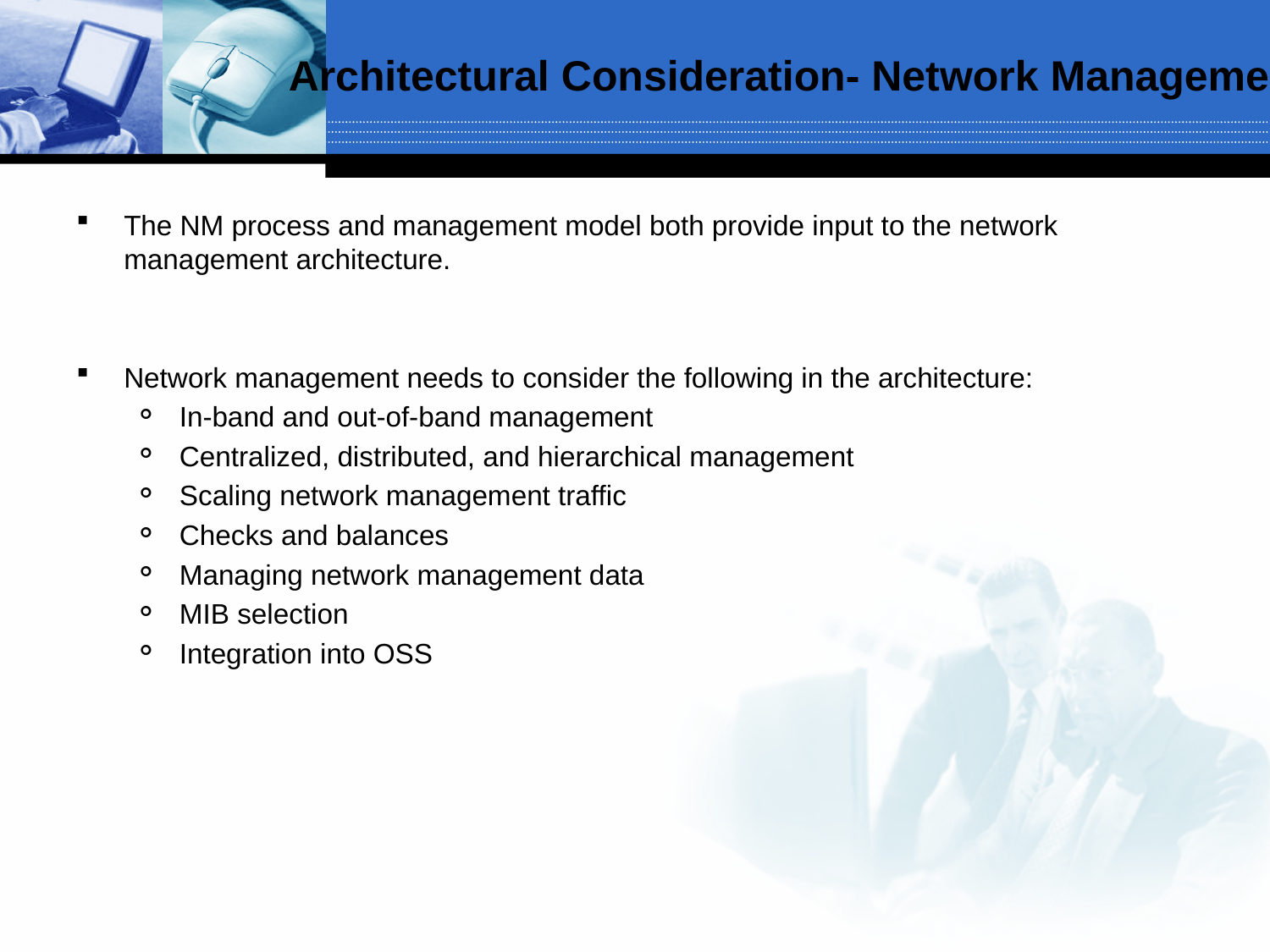

Architectural Consideration- Network Management
The NM process and management model both provide input to the network management architecture.

Network management needs to consider the following in the architecture:
In-band and out-of-band management
Centralized, distributed, and hierarchical management
Scaling network management traffic
Checks and balances
Managing network management data
MIB selection
Integration into OSS